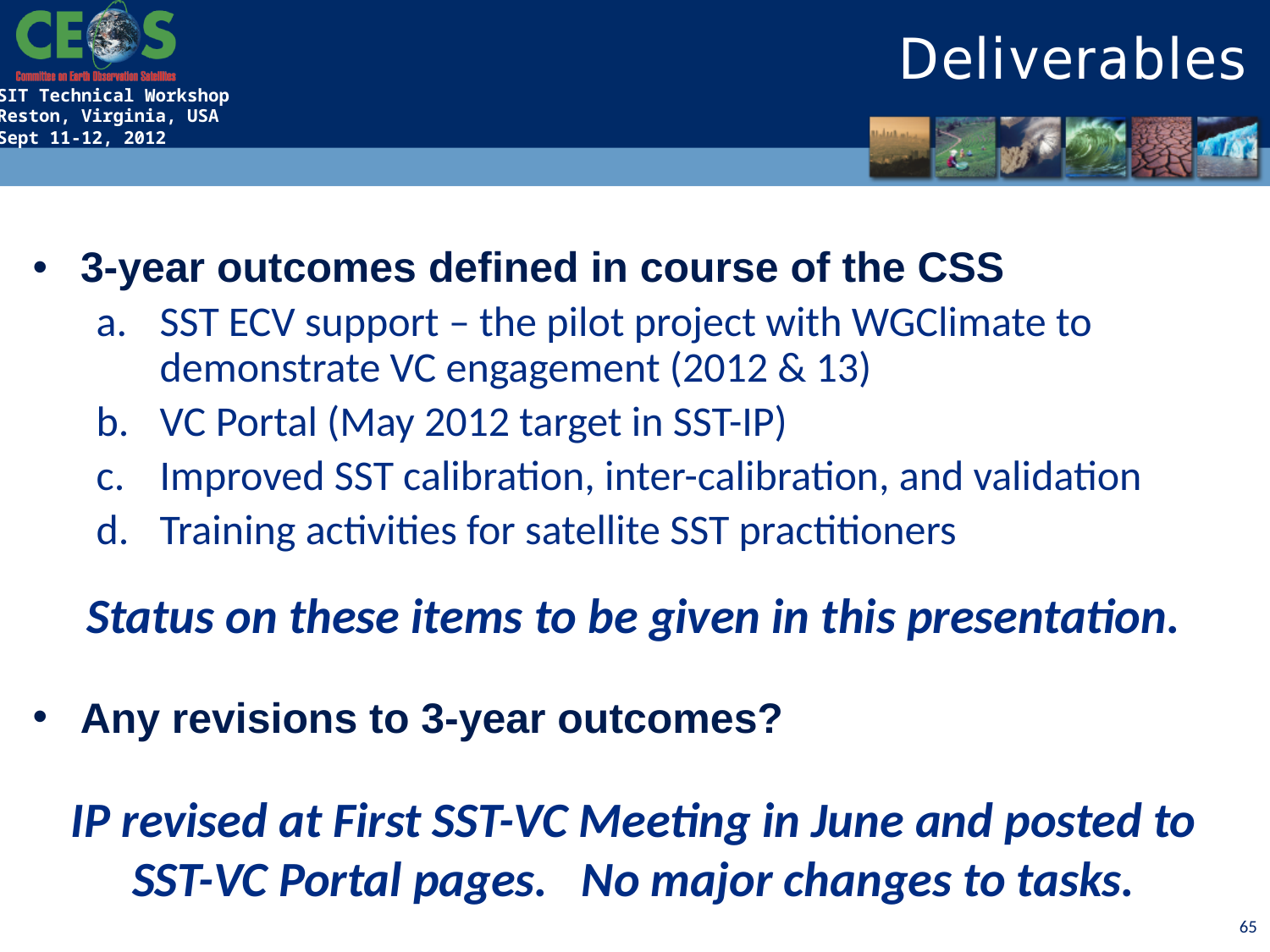

Deliverables
3-year outcomes defined in course of the CSS
SST ECV support – the pilot project with WGClimate to demonstrate VC engagement (2012 & 13)
VC Portal (May 2012 target in SST-IP)
Improved SST calibration, inter-calibration, and validation
Training activities for satellite SST practitioners

Status on these items to be given in this presentation.

Any revisions to 3-year outcomes?

IP revised at First SST-VC Meeting in June and posted to SST-VC Portal pages.   No major changes to tasks.

65